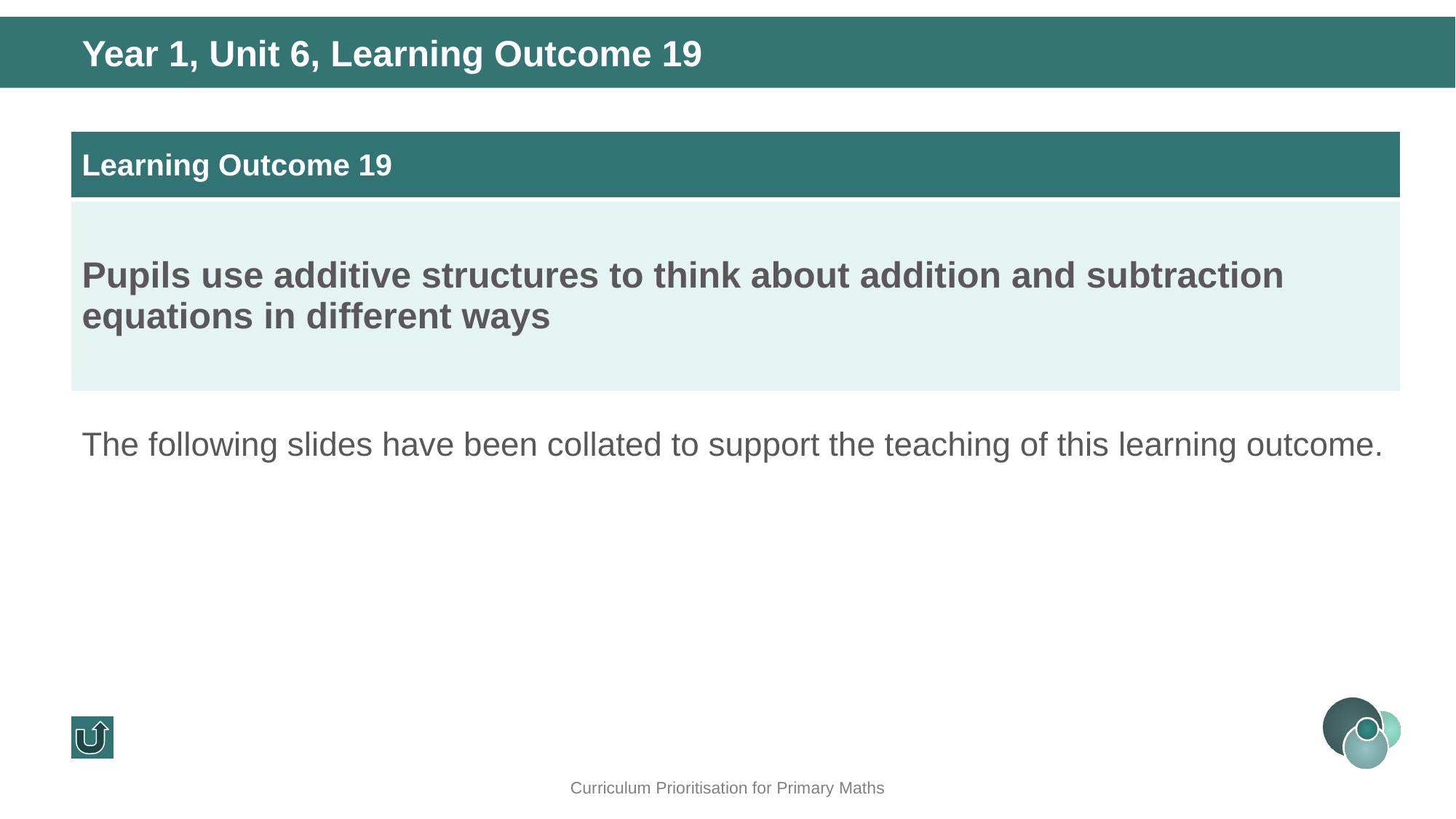

Year 1, Unit 6, Learning Outcome 19
| Learning Outcome 19 |
| --- |
| Pupils use additive structures to think about addition and subtraction equations in different ways |
The following slides have been collated to support the teaching of this learning outcome.

Curriculum Prioritisation for Primary Maths